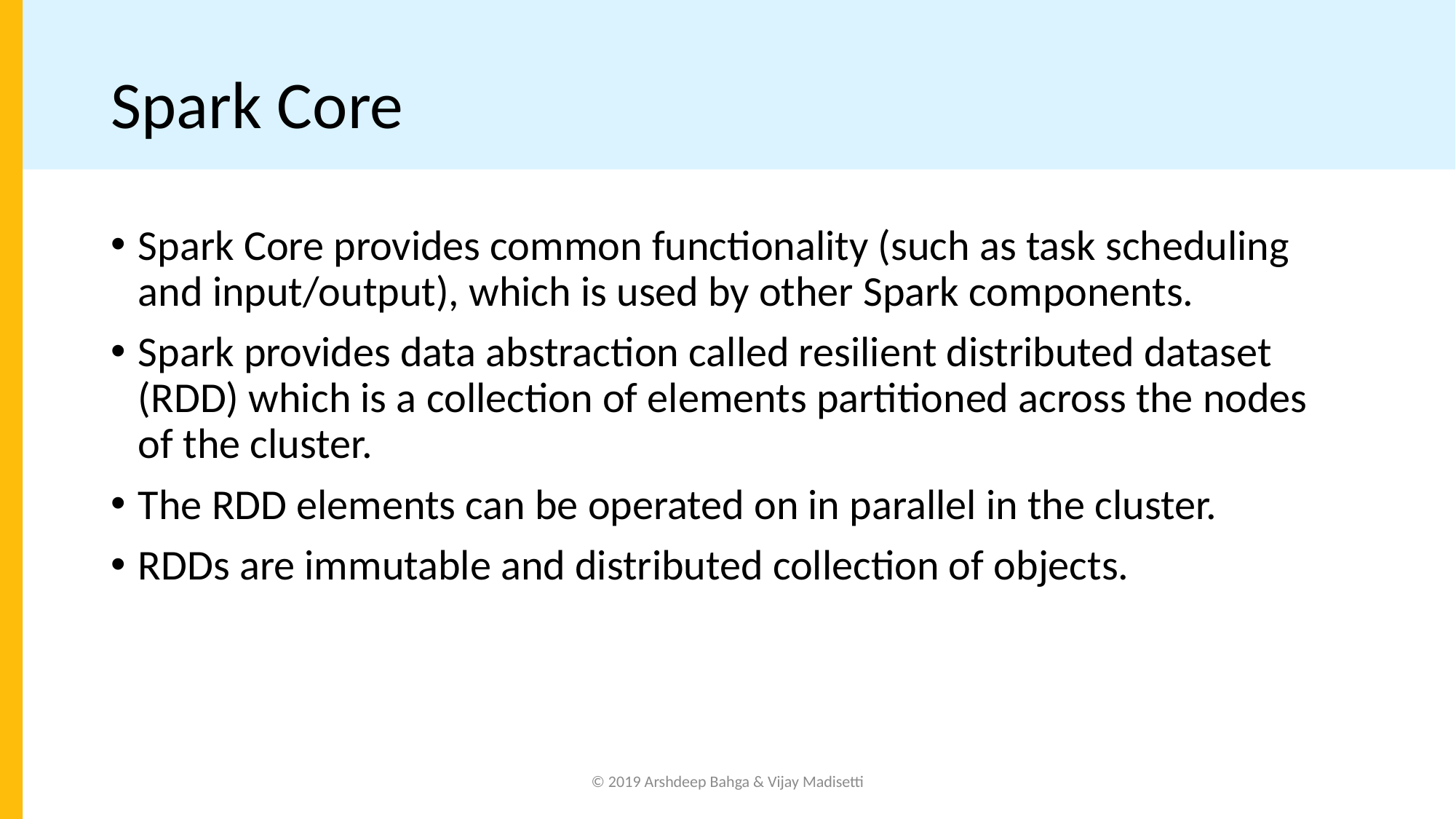

# Spark Core
Spark Core provides common functionality (such as task scheduling and input/output), which is used by other Spark components.
Spark provides data abstraction called resilient distributed dataset (RDD) which is a collection of elements partitioned across the nodes of the cluster.
The RDD elements can be operated on in parallel in the cluster.
RDDs are immutable and distributed collection of objects.
© 2019 Arshdeep Bahga & Vijay Madisetti